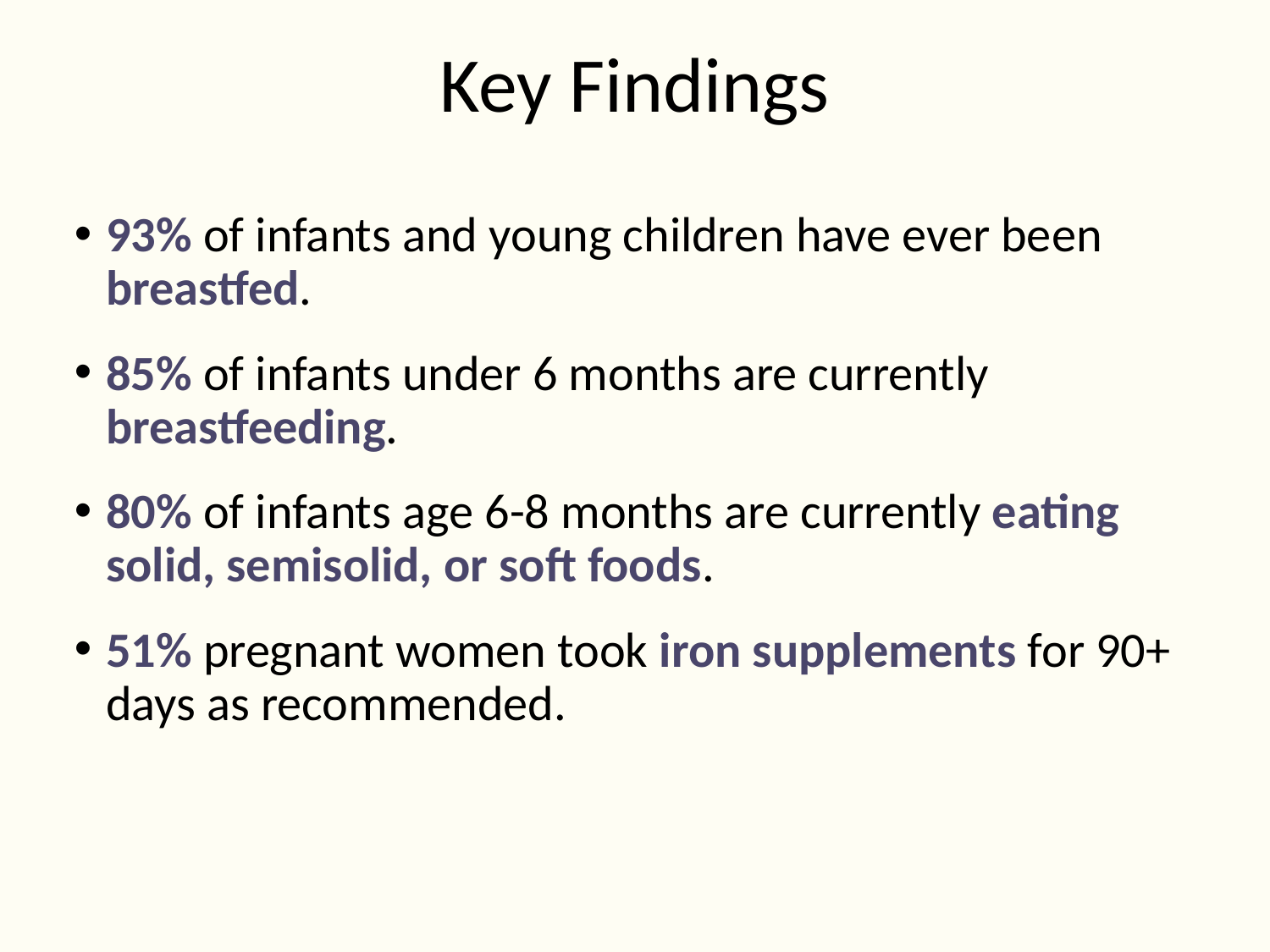

# Key Findings
93% of infants and young children have ever been breastfed.
85% of infants under 6 months are currently breastfeeding.
80% of infants age 6-8 months are currently eating solid, semisolid, or soft foods.
51% pregnant women took iron supplements for 90+ days as recommended.